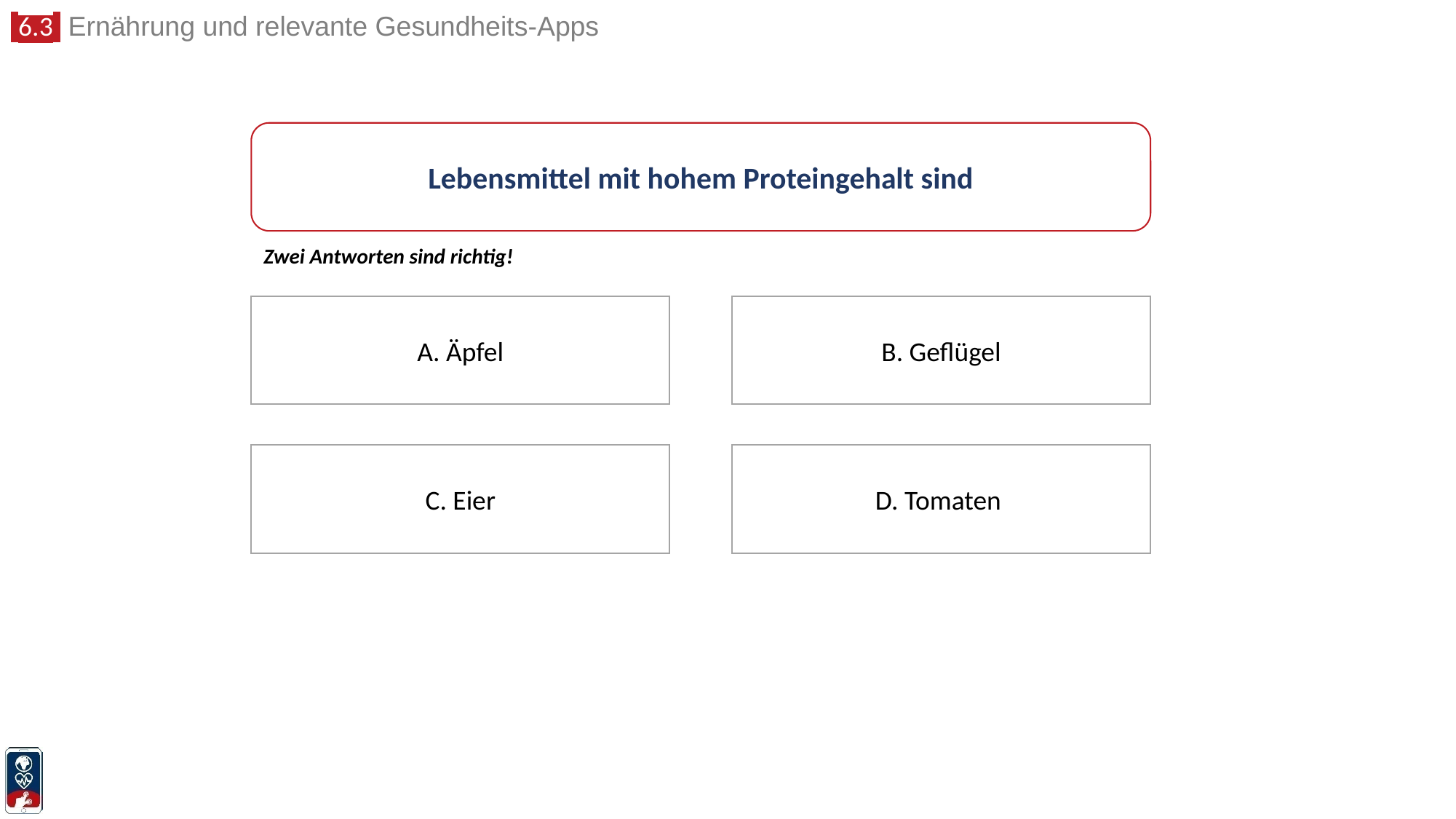

Lebensmittel mit hohem Proteingehalt sind
Zwei Antworten sind richtig!
A. Äpfel
B. Geflügel
C. Eier
D. Tomaten